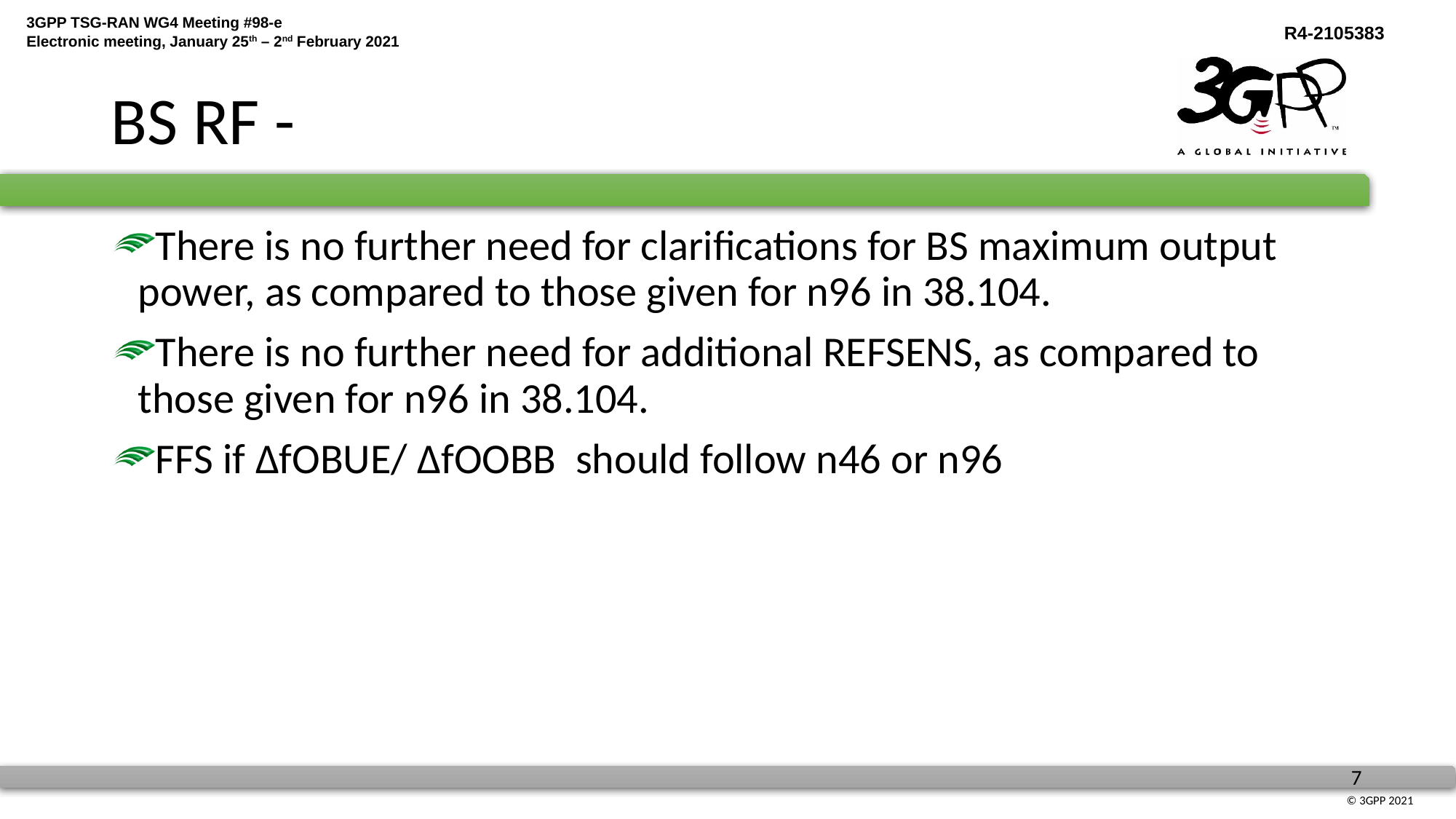

# BS RF -
There is no further need for clarifications for BS maximum output power, as compared to those given for n96 in 38.104.
There is no further need for additional REFSENS, as compared to those given for n96 in 38.104.
FFS if ΔfOBUE/ ΔfOOBB  should follow n46 or n96